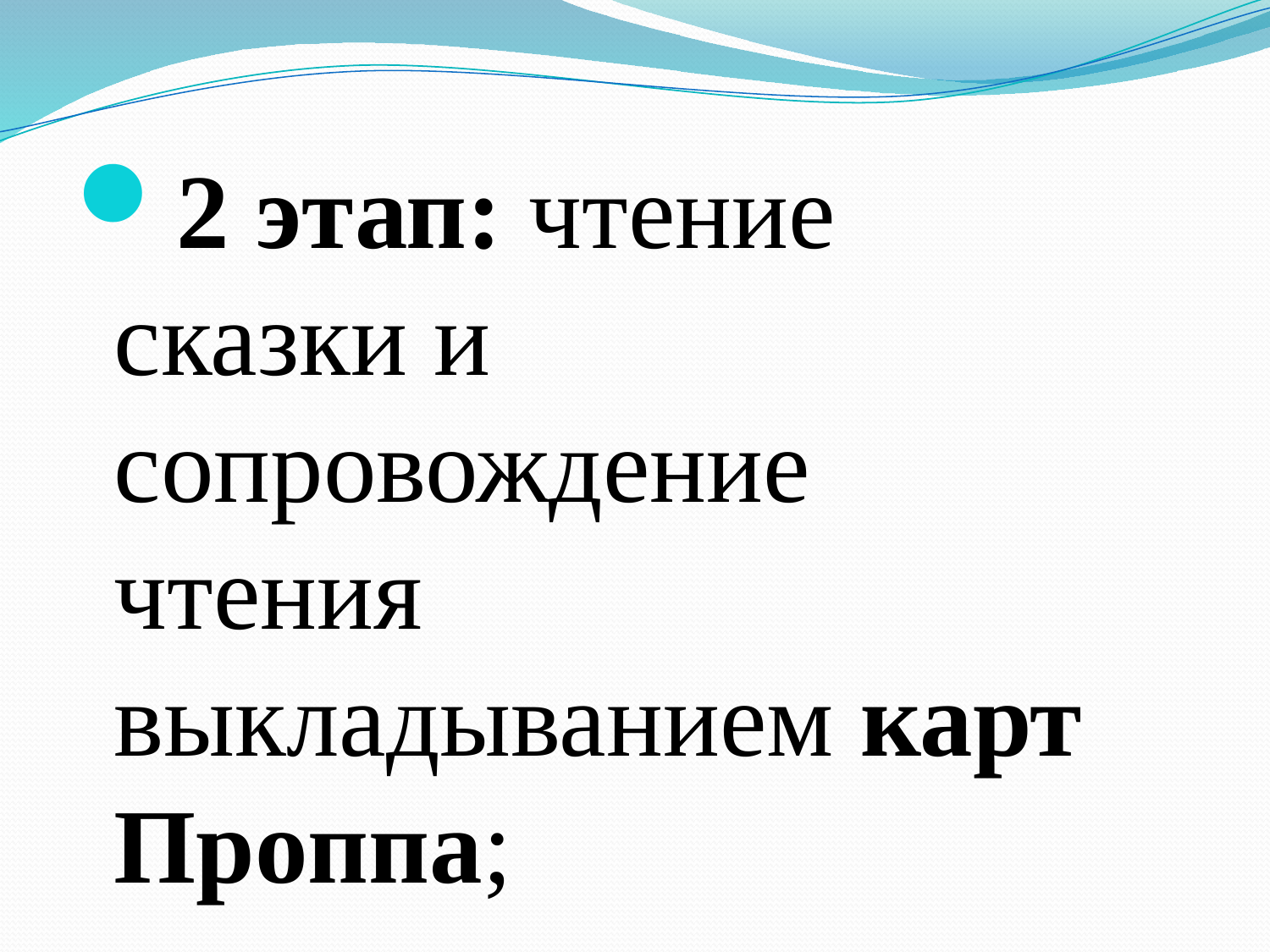

2 этап: чтение сказки и сопровождение чтения выкладыванием карт Проппа;